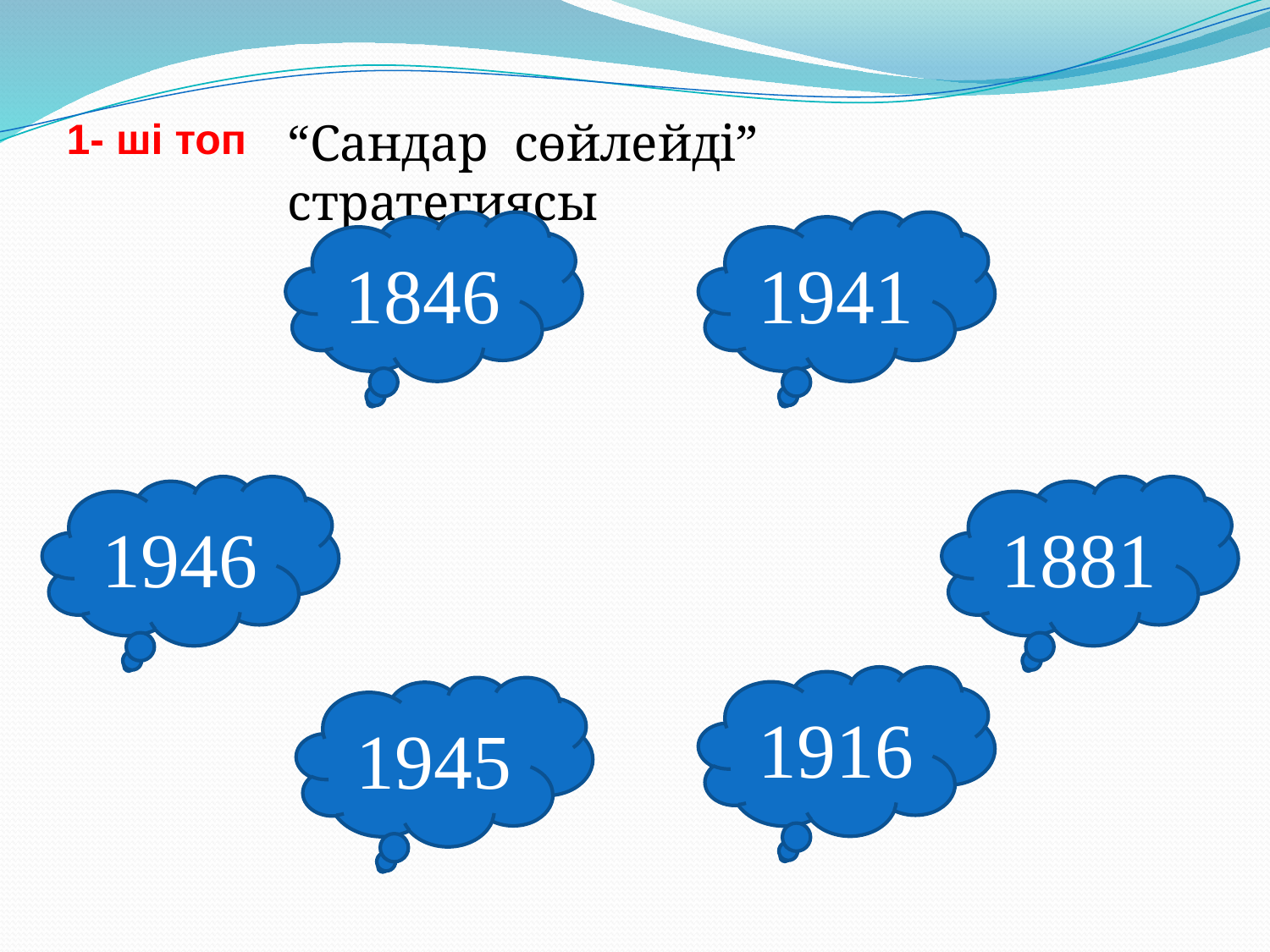

1- ші топ
“Сандар  сөйлейді” стратегиясы
1846
1941
1946
1881
1916
1945